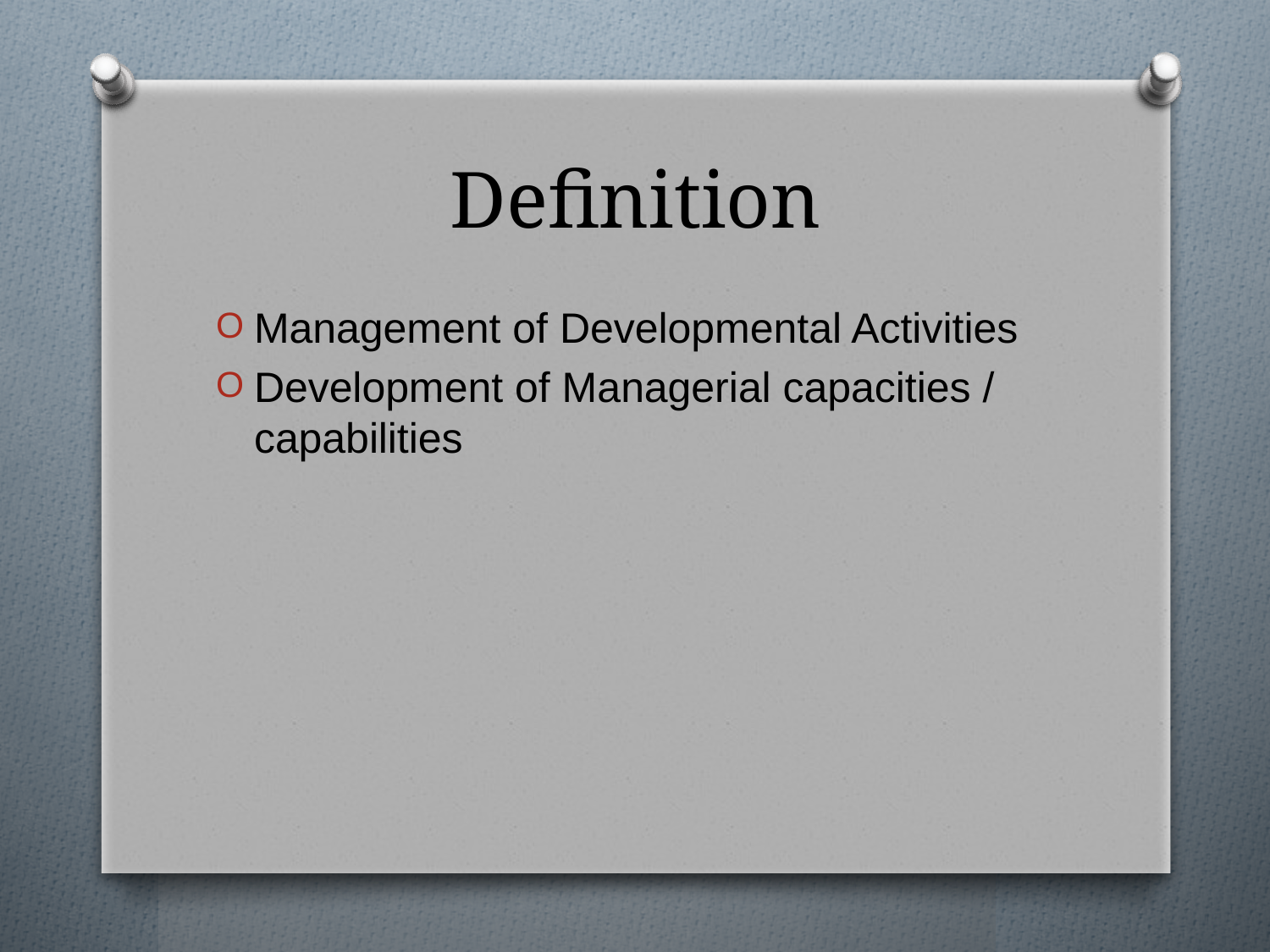

# Definition
Management of Developmental Activities
Development of Managerial capacities / capabilities